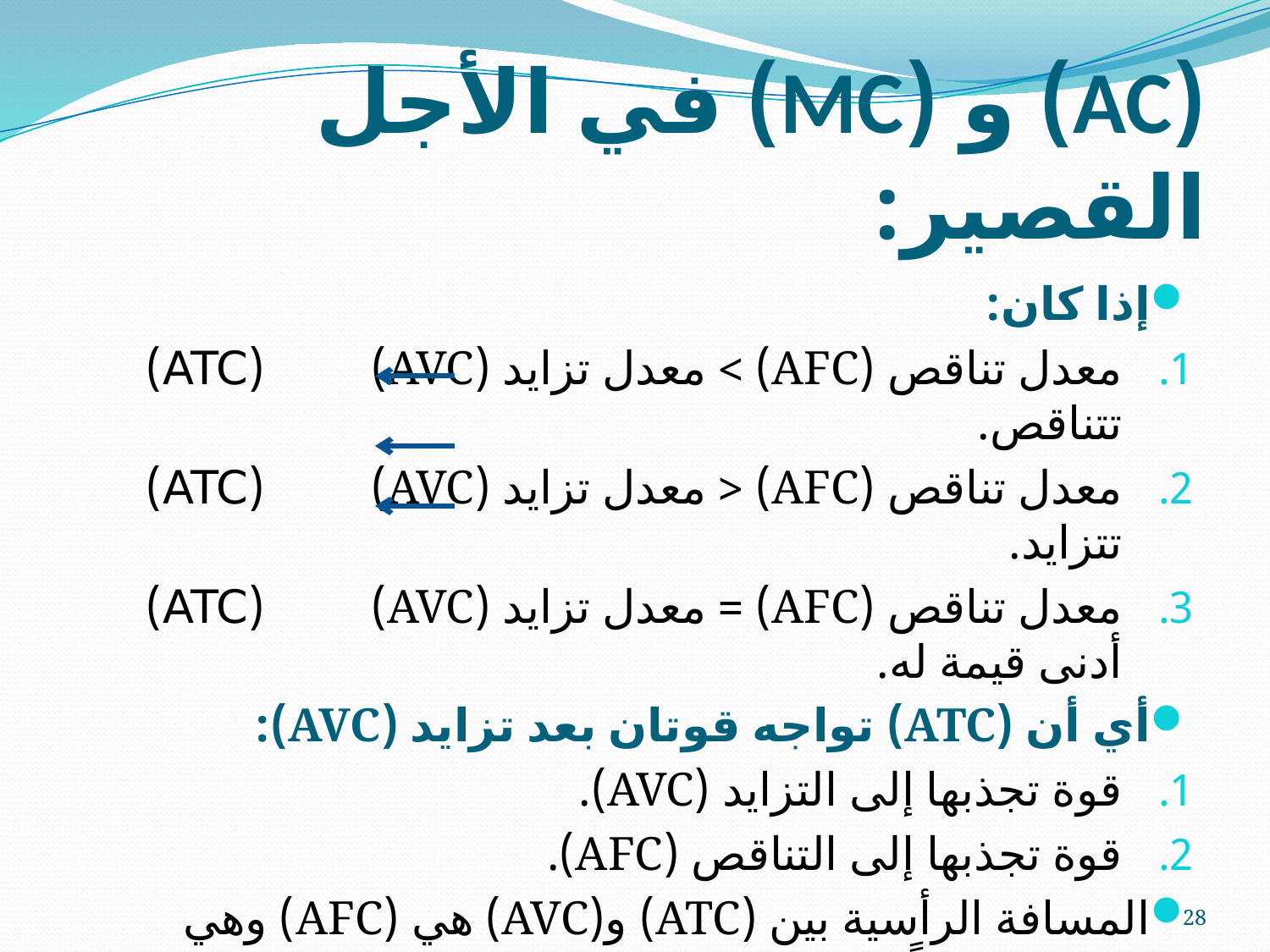

# (AC) و (MC) في الأجل القصير:
إذا كان:
معدل تناقص (AFC) > معدل تزايد (AVC)         (ATC) تتناقص.
معدل تناقص (AFC) < معدل تزايد (AVC)         (ATC) تتزايد.
معدل تناقص (AFC) = معدل تزايد (AVC)         (ATC) أدنى قيمة له.
أي أن (ATC) تواجه قوتان بعد تزايد (AVC):
قوة تجذبها إلى التزايد (AVC).
قوة تجذبها إلى التناقص (AFC).
المسافة الرأسية بين (ATC) و(AVC) هي (AFC) وهي متناقصة دوماً.
28